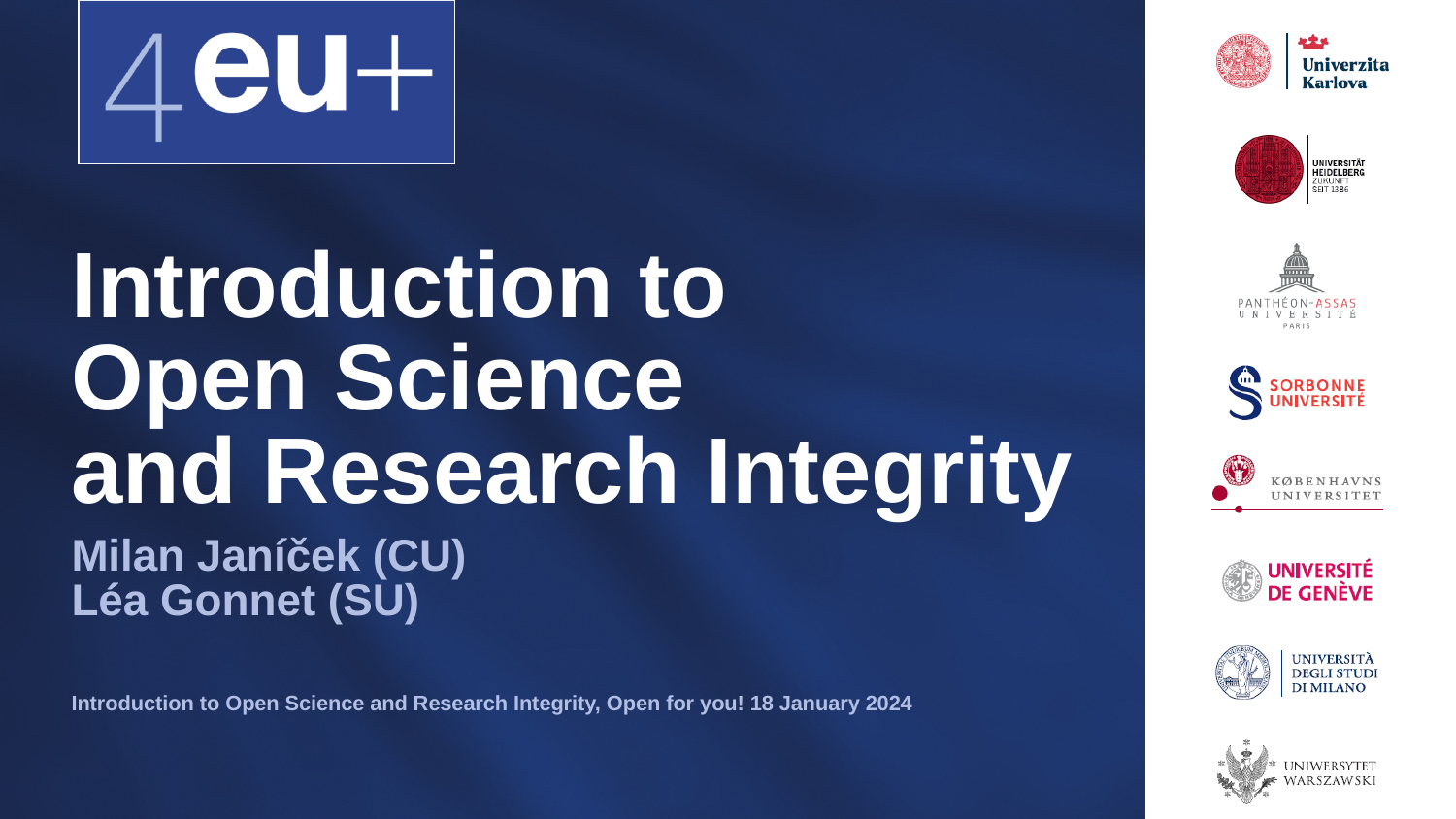

# Introduction to Open Science and Research Integrity
Milan Janíček (CU)
Léa Gonnet (SU)
Introduction to Open Science and Research Integrity, Open for you! 18 January 2024